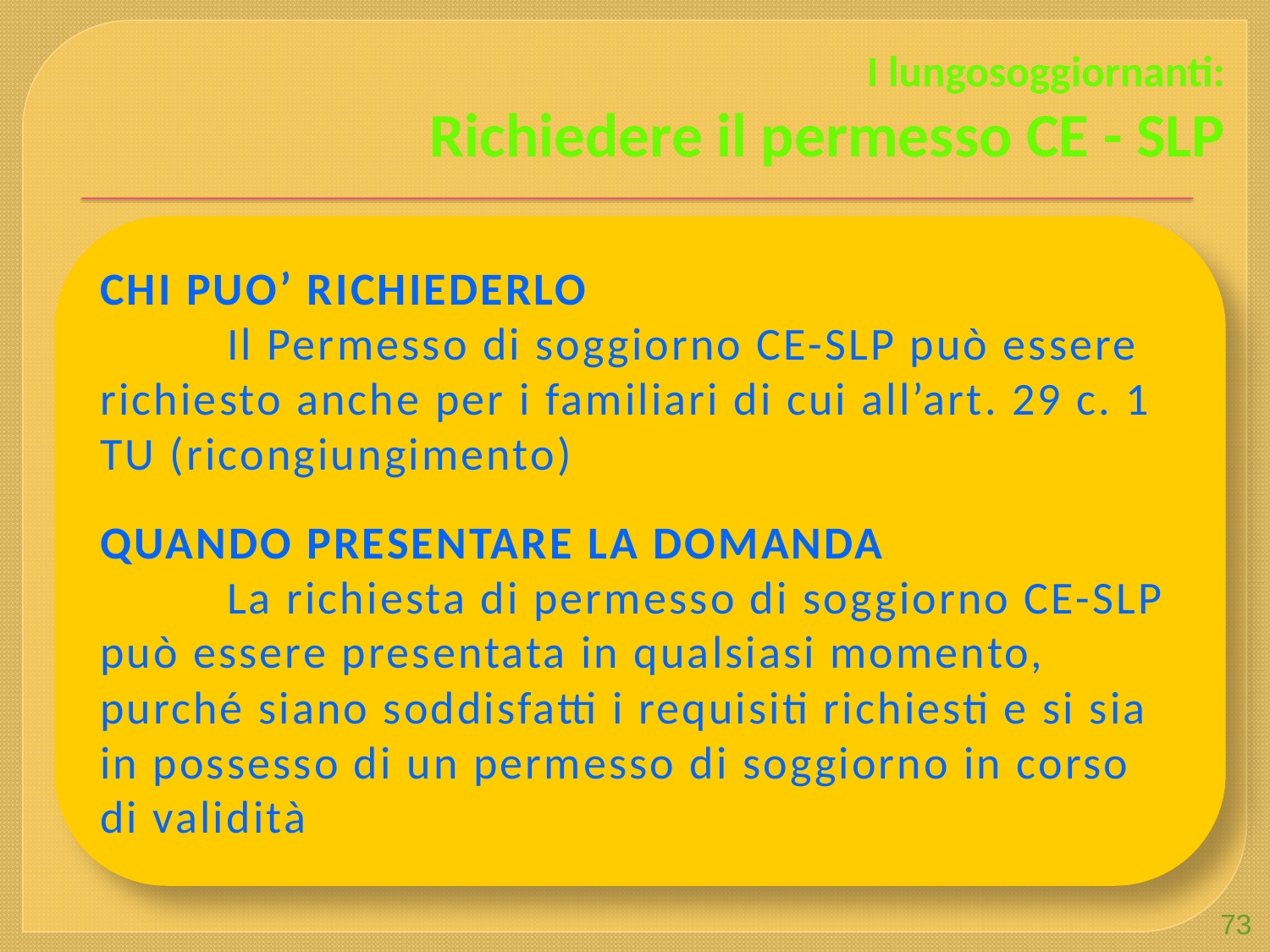

# I lungosoggiornanti: Richiedere il permesso CE - SLP
CHI PUO’ RICHIEDERLO
	Il Permesso di soggiorno CE-SLP può essere richiesto anche per i familiari di cui all’art. 29 c. 1 TU (ricongiungimento)

QUANDO PRESENTARE LA DOMANDA
	La richiesta di permesso di soggiorno CE-SLP può essere presentata in qualsiasi momento, purché siano soddisfatti i requisiti richiesti e si sia in possesso di un permesso di soggiorno in corso di validità
73